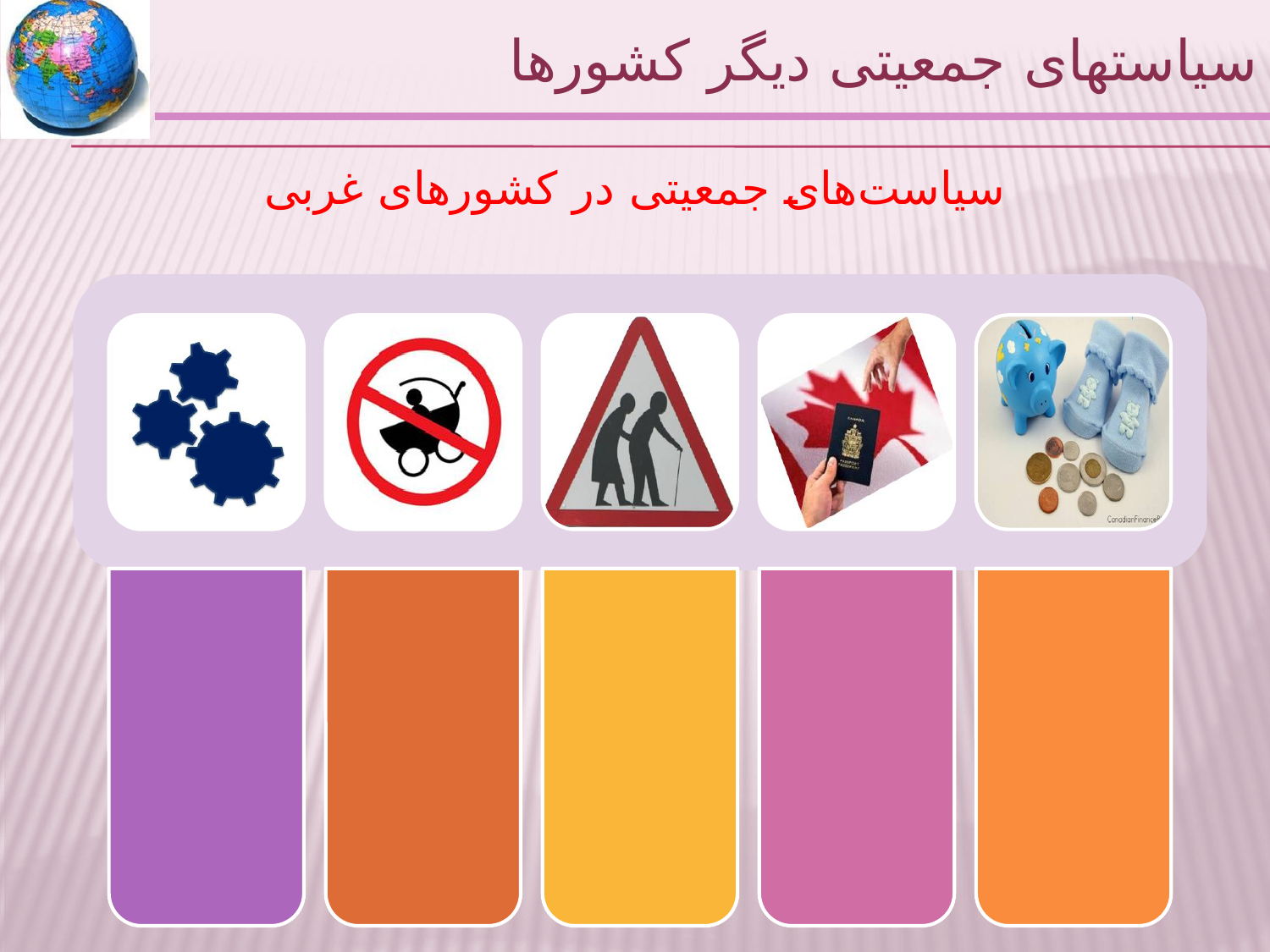

# سیاستهای جمعیتی دیگر کشورها
سیاست‌های جمعیتی در کشورهای غربی